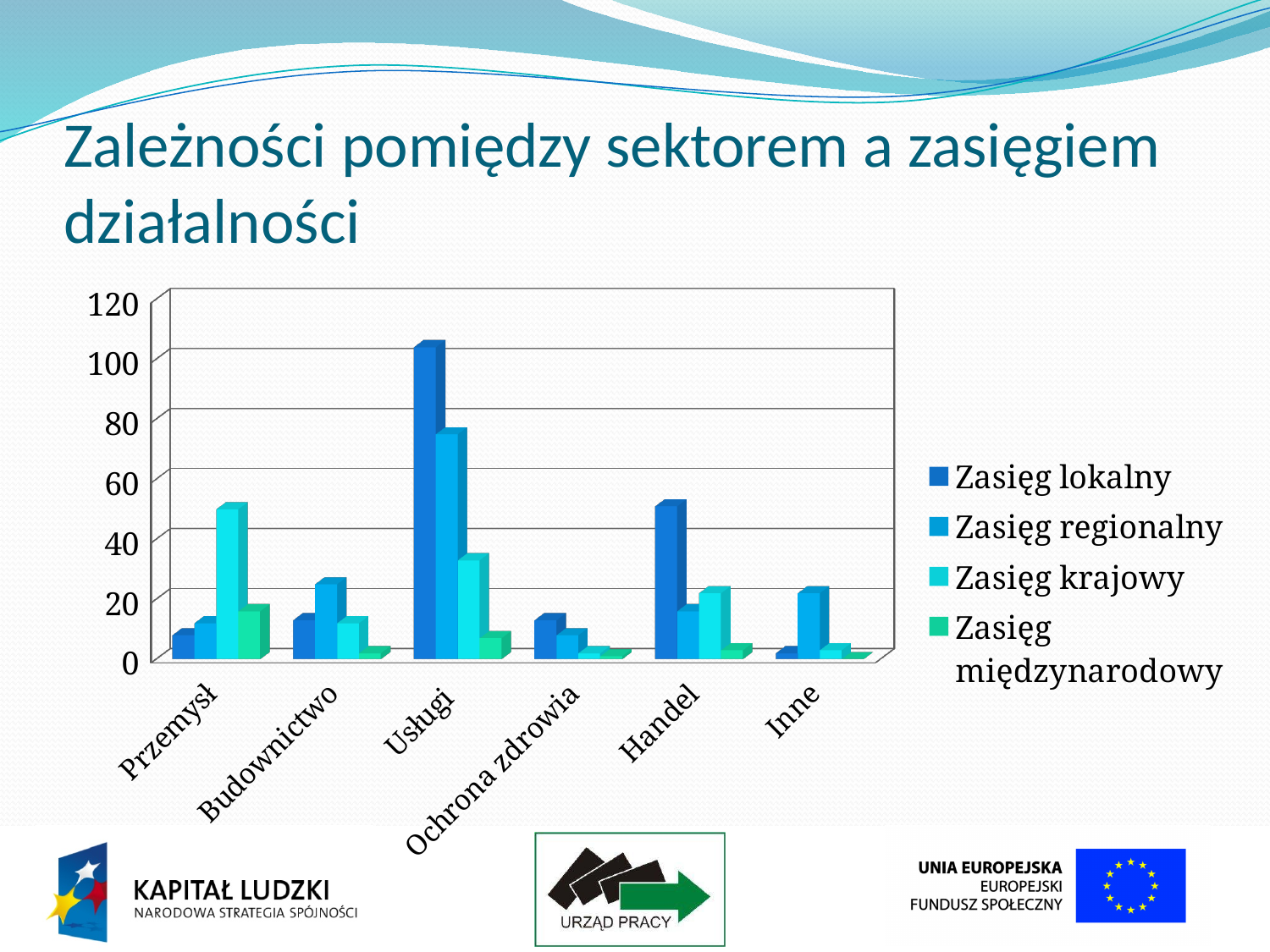

# Zależności pomiędzy sektorem a zasięgiem działalności

[unsupported chart]